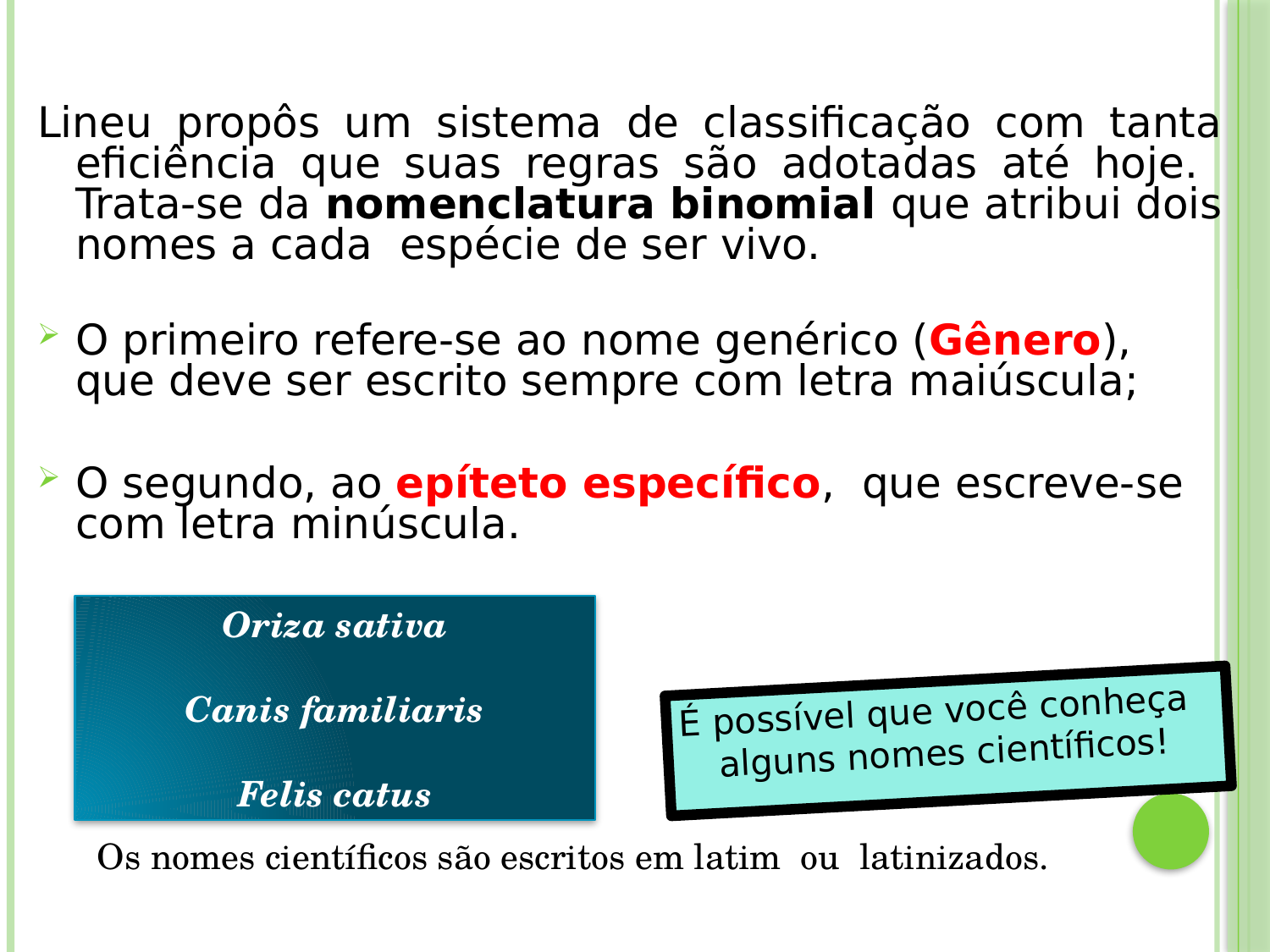

# Lineu e o sistema binomial de classificação

Lineu propôs um sistema de classificação com tanta eficiência que suas regras são adotadas até hoje.  Trata-se da nomenclatura binomial que atribui dois nomes a cada  espécie de ser vivo.

O primeiro refere-se ao nome genérico (Gênero), que deve ser escrito sempre com letra maiúscula;

O segundo, ao epíteto específico,  que escreve-se com letra minúscula.

Oriza sativa

Canis familiaris

Felis catus
É possível que você conheça alguns nomes científicos!
Os nomes científicos são escritos em latim  ou  latinizados.